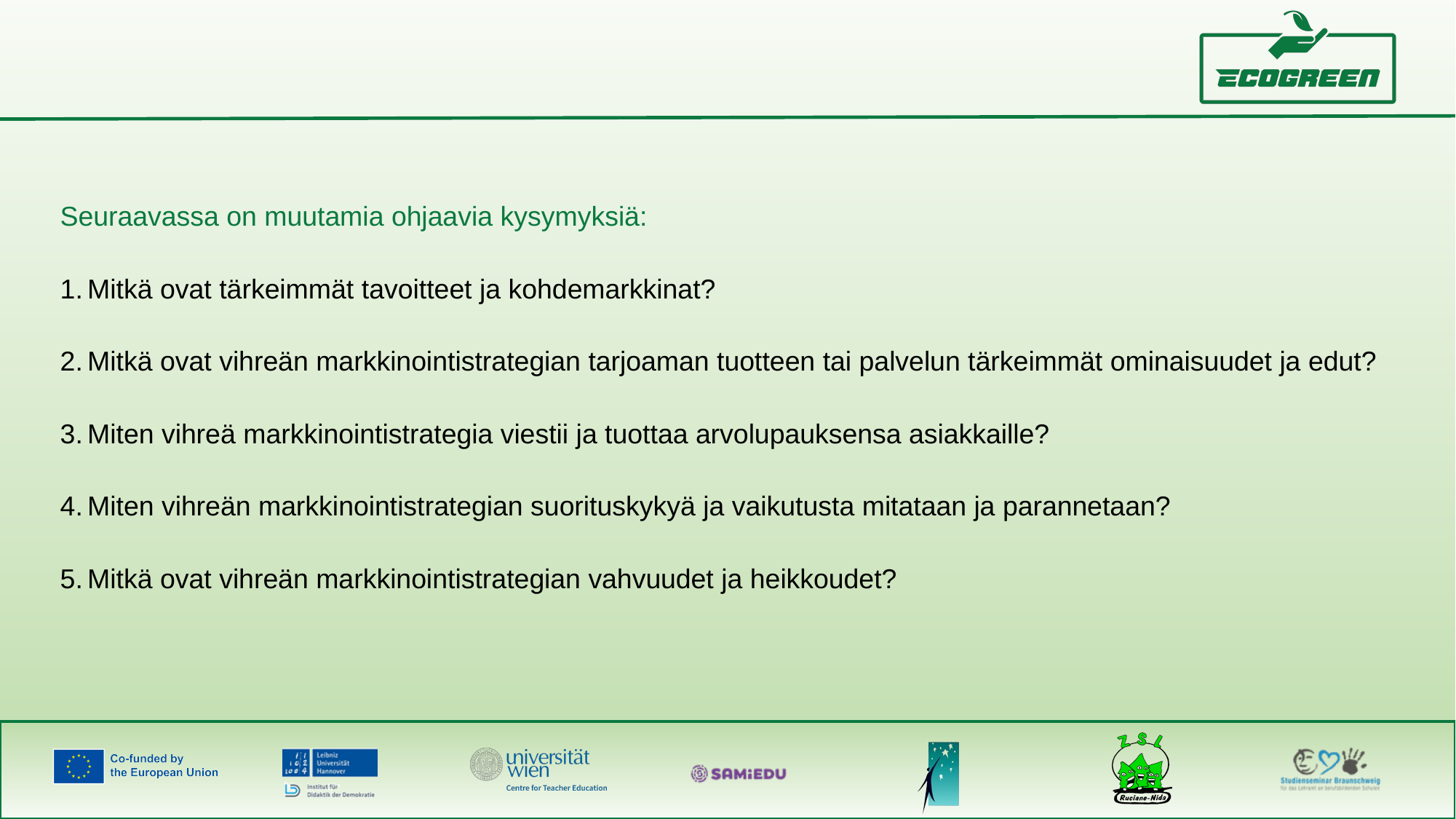

Seuraavassa on muutamia ohjaavia kysymyksiä:
Mitkä ovat tärkeimmät tavoitteet ja kohdemarkkinat?
Mitkä ovat vihreän markkinointistrategian tarjoaman tuotteen tai palvelun tärkeimmät ominaisuudet ja edut?
Miten vihreä markkinointistrategia viestii ja tuottaa arvolupauksensa asiakkaille?
Miten vihreän markkinointistrategian suorituskykyä ja vaikutusta mitataan ja parannetaan?
Mitkä ovat vihreän markkinointistrategian vahvuudet ja heikkoudet?